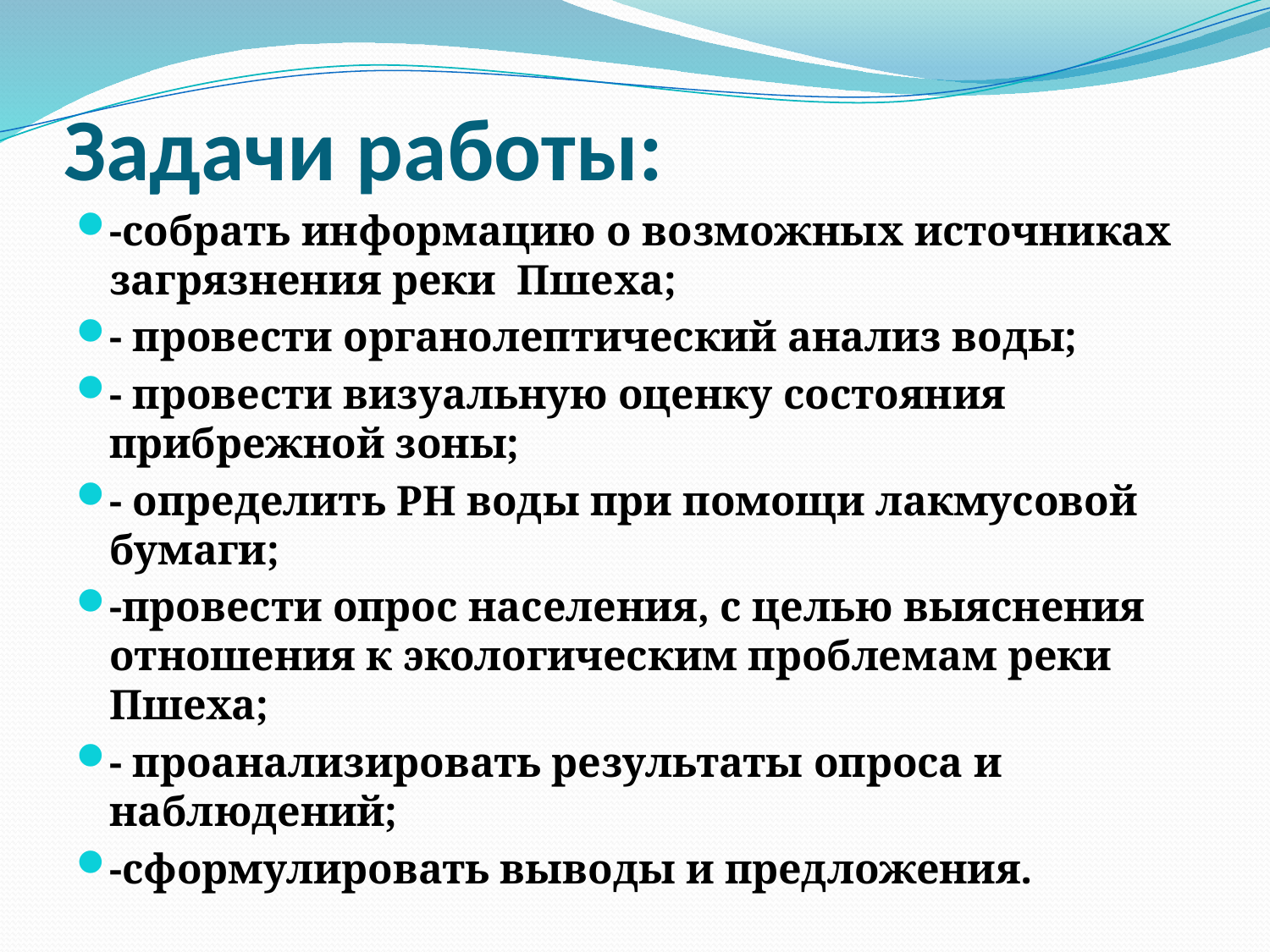

# Задачи работы:
-собрать информацию о возможных источниках загрязнения реки  Пшеха;
- провести органолептический анализ воды;
- провести визуальную оценку состояния прибрежной зоны;
- определить PH воды при помощи лакмусовой бумаги;
-провести опрос населения, с целью выяснения отношения к экологическим проблемам реки  Пшеха;
- проанализировать результаты опроса и наблюдений;
-сформулировать выводы и предложения.